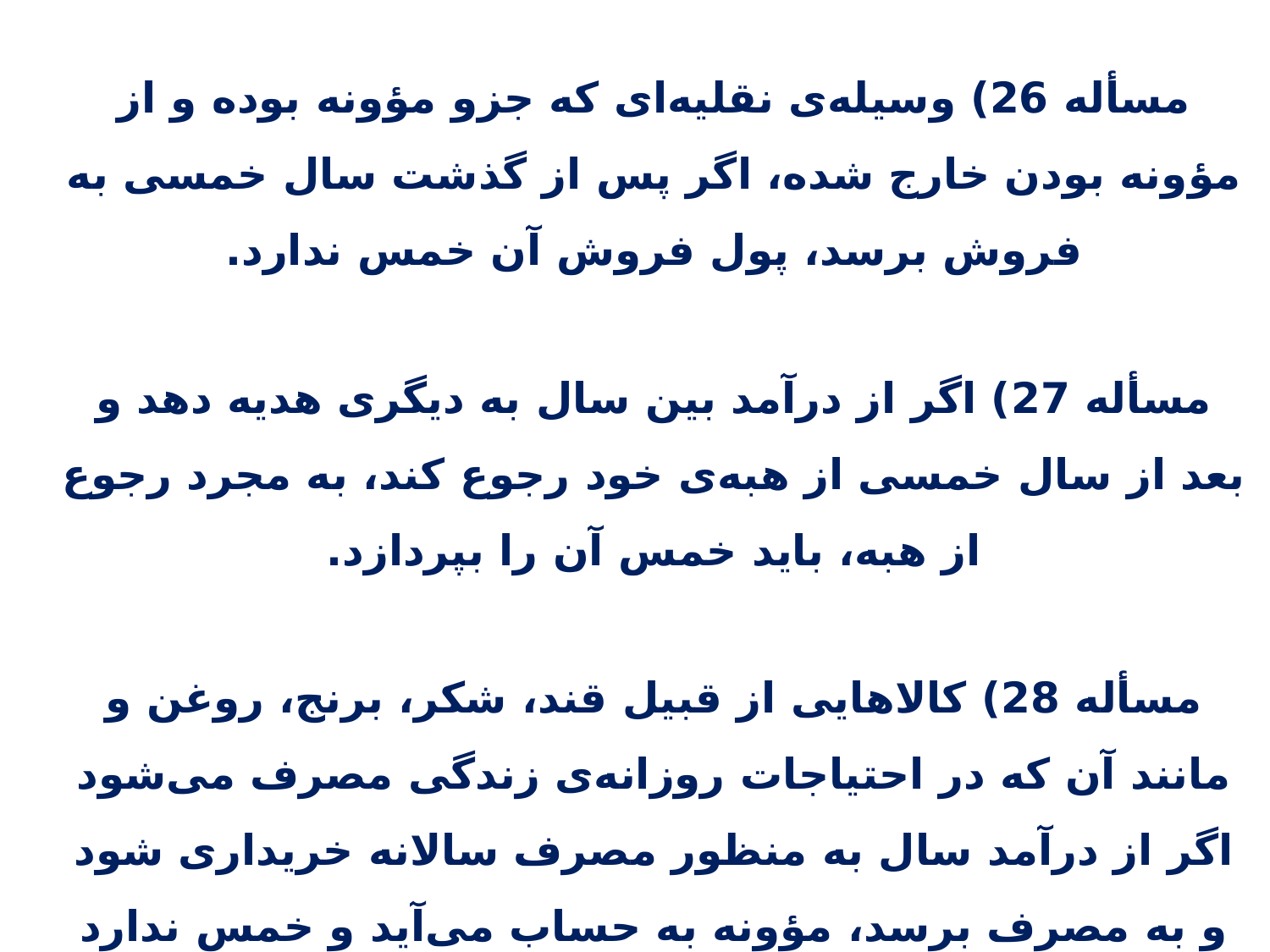

مسأله 26) وسیله‌ی نقلیه‌ای که جزو مؤونه بوده و از مؤونه بودن خارج شده، اگر پس از گذشت سال خمسی به فروش برسد، پول فروش آن خمس ندارد.

مسأله 27) اگر از درآمد بین سال به دیگری هدیه دهد و بعد از سال خمسی از هبه‌ی خود رجوع کند، به مجرد رجوع از هبه، باید خمس آن را بپردازد.

مسأله 28) کالاهایی از قبیل قند، شکر، برنج، روغن و مانند آن که در احتیاجات روزانه‌ی زندگی مصرف می‌شود اگر از درآمد سال به منظور مصرف سالانه‌ خریداری شود و به مصرف برسد، مؤونه به حساب می‌آید و خمس ندارد و هر مقدار از آن که تا انتهای سال مصرف نشود مؤونه نبوده و باید خمس ارزش آن سر سال خمسی پرداخت شود.